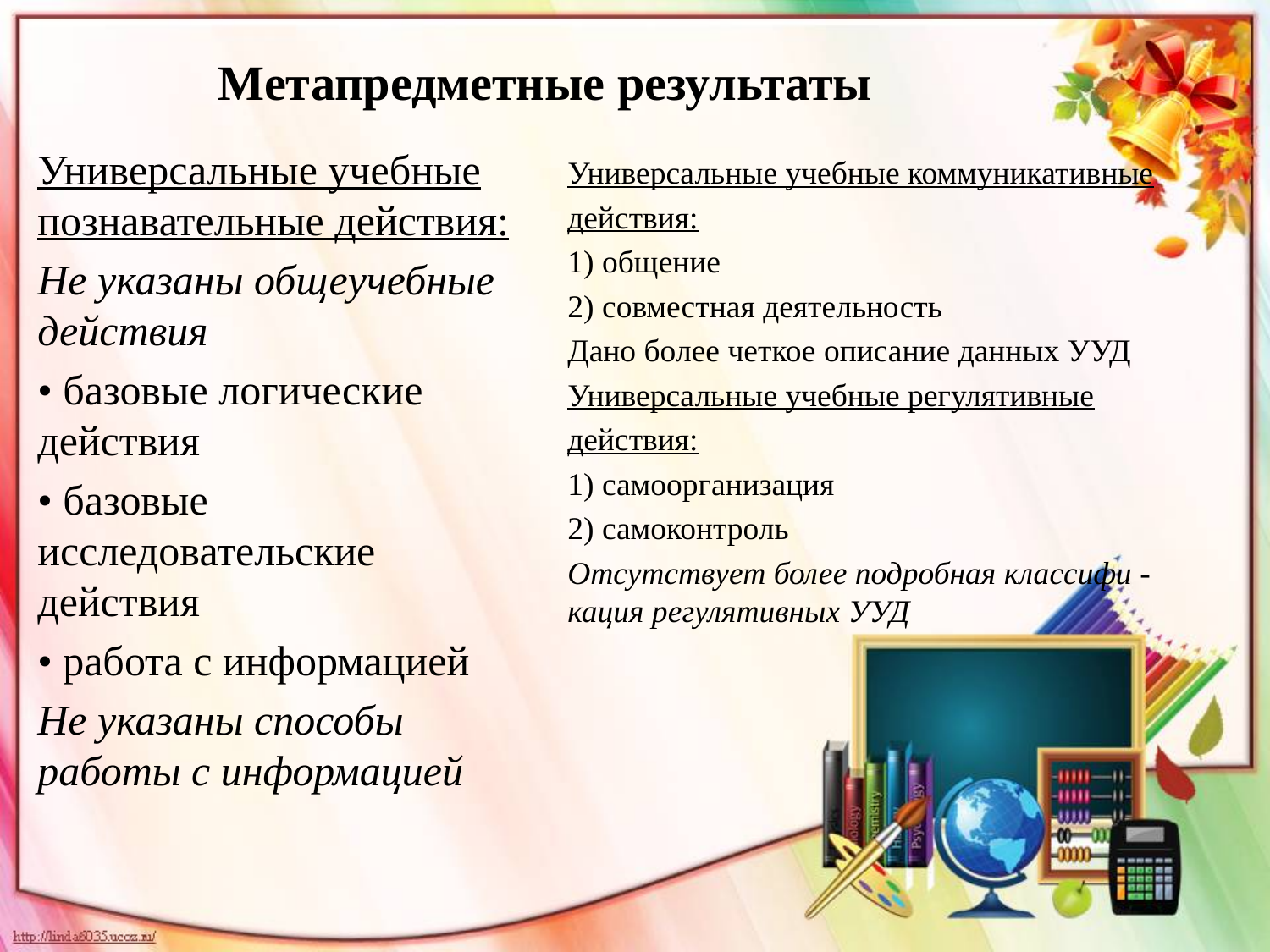

# Метапредметные результаты
Универсальные учебные познавательные действия:
Не указаны общеучебные действия
• базовые логические действия
• базовые исследовательские действия
• работа с информацией
Не указаны способы работы с информацией
Универсальные учебные коммуникативные
действия:
1) общение
2) совместная деятельность
Дано более четкое описание данных УУД
Универсальные учебные регулятивные
действия:
1) самоорганизация
2) самоконтроль
Отсутствует более подробная классифи - кация регулятивных УУД